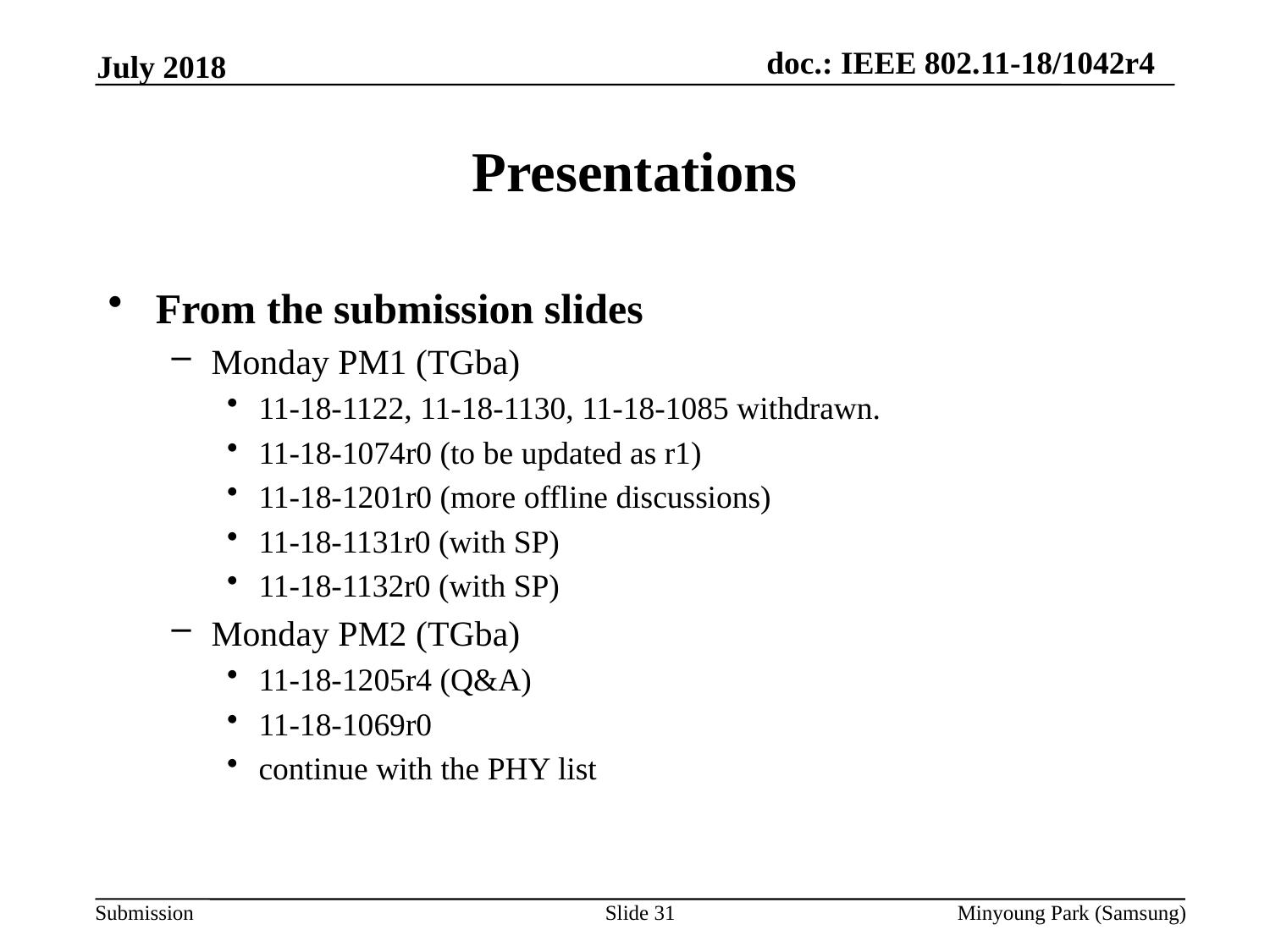

July 2018
# Presentations
From the submission slides
Monday PM1 (TGba)
11-18-1122, 11-18-1130, 11-18-1085 withdrawn.
11-18-1074r0 (to be updated as r1)
11-18-1201r0 (more offline discussions)
11-18-1131r0 (with SP)
11-18-1132r0 (with SP)
Monday PM2 (TGba)
11-18-1205r4 (Q&A)
11-18-1069r0
continue with the PHY list

Slide 31
Minyoung Park (Samsung)